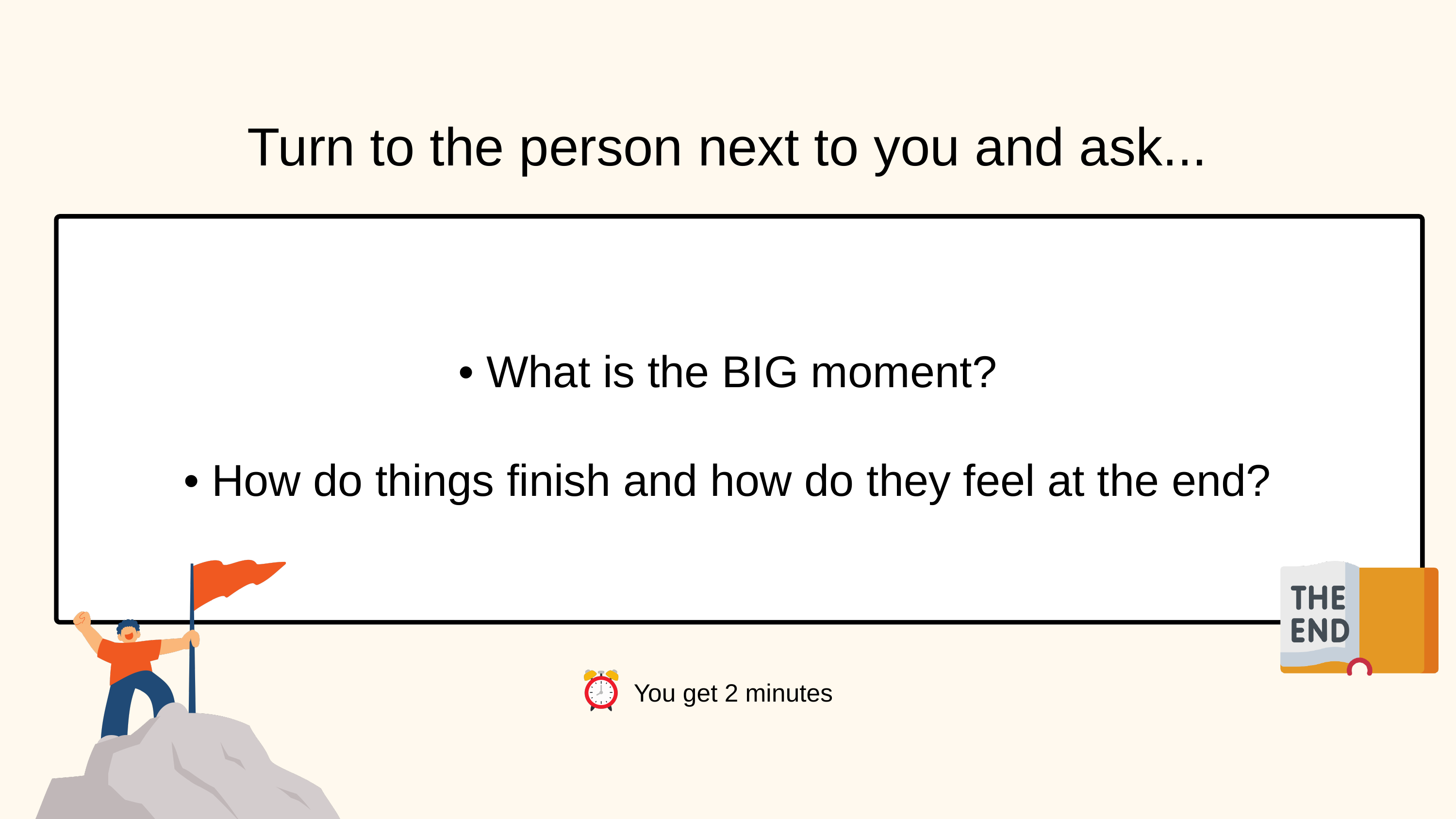

Turn to the person next to you and ask...

• What is the BIG moment?
• How do things finish and how do they feel at the end?

You get 2 minutes